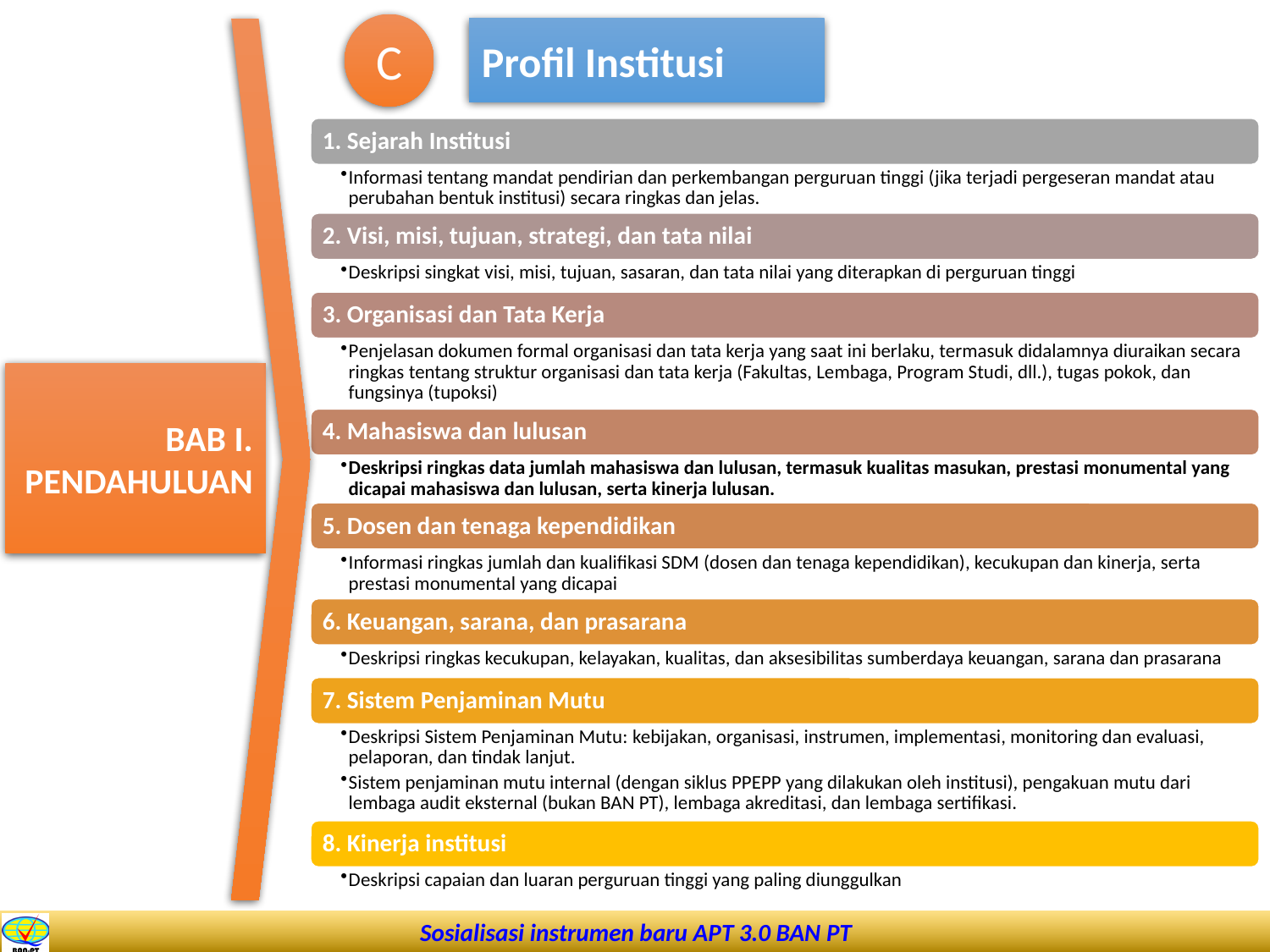

C

Profil Institusi
1. Sejarah Institusi
Informasi tentang mandat pendirian dan perkembangan perguruan tinggi (jika terjadi pergeseran mandat atau perubahan bentuk institusi) secara ringkas dan jelas.
2. Visi, misi, tujuan, strategi, dan tata nilai
Deskripsi singkat visi, misi, tujuan, sasaran, dan tata nilai yang diterapkan di perguruan tinggi
3. Organisasi dan Tata Kerja
Penjelasan dokumen formal organisasi dan tata kerja yang saat ini berlaku, termasuk didalamnya diuraikan secara ringkas tentang struktur organisasi dan tata kerja (Fakultas, Lembaga, Program Studi, dll.), tugas pokok, dan fungsinya (tupoksi)
4. Mahasiswa dan lulusan
Deskripsi ringkas data jumlah mahasiswa dan lulusan, termasuk kualitas masukan, prestasi monumental yang dicapai mahasiswa dan lulusan, serta kinerja lulusan.
5. Dosen dan tenaga kependidikan
Informasi ringkas jumlah dan kualifikasi SDM (dosen dan tenaga kependidikan), kecukupan dan kinerja, serta prestasi monumental yang dicapai
6. Keuangan, sarana, dan prasarana
Deskripsi ringkas kecukupan, kelayakan, kualitas, dan aksesibilitas sumberdaya keuangan, sarana dan prasarana
7. Sistem Penjaminan Mutu
Deskripsi Sistem Penjaminan Mutu: kebijakan, organisasi, instrumen, implementasi, monitoring dan evaluasi, pelaporan, dan tindak lanjut.
Sistem penjaminan mutu internal (dengan siklus PPEPP yang dilakukan oleh institusi), pengakuan mutu dari lembaga audit eksternal (bukan BAN PT), lembaga akreditasi, dan lembaga sertifikasi.
8. Kinerja institusi
Deskripsi capaian dan luaran perguruan tinggi yang paling diunggulkan
BAB I. PENDAHULUAN